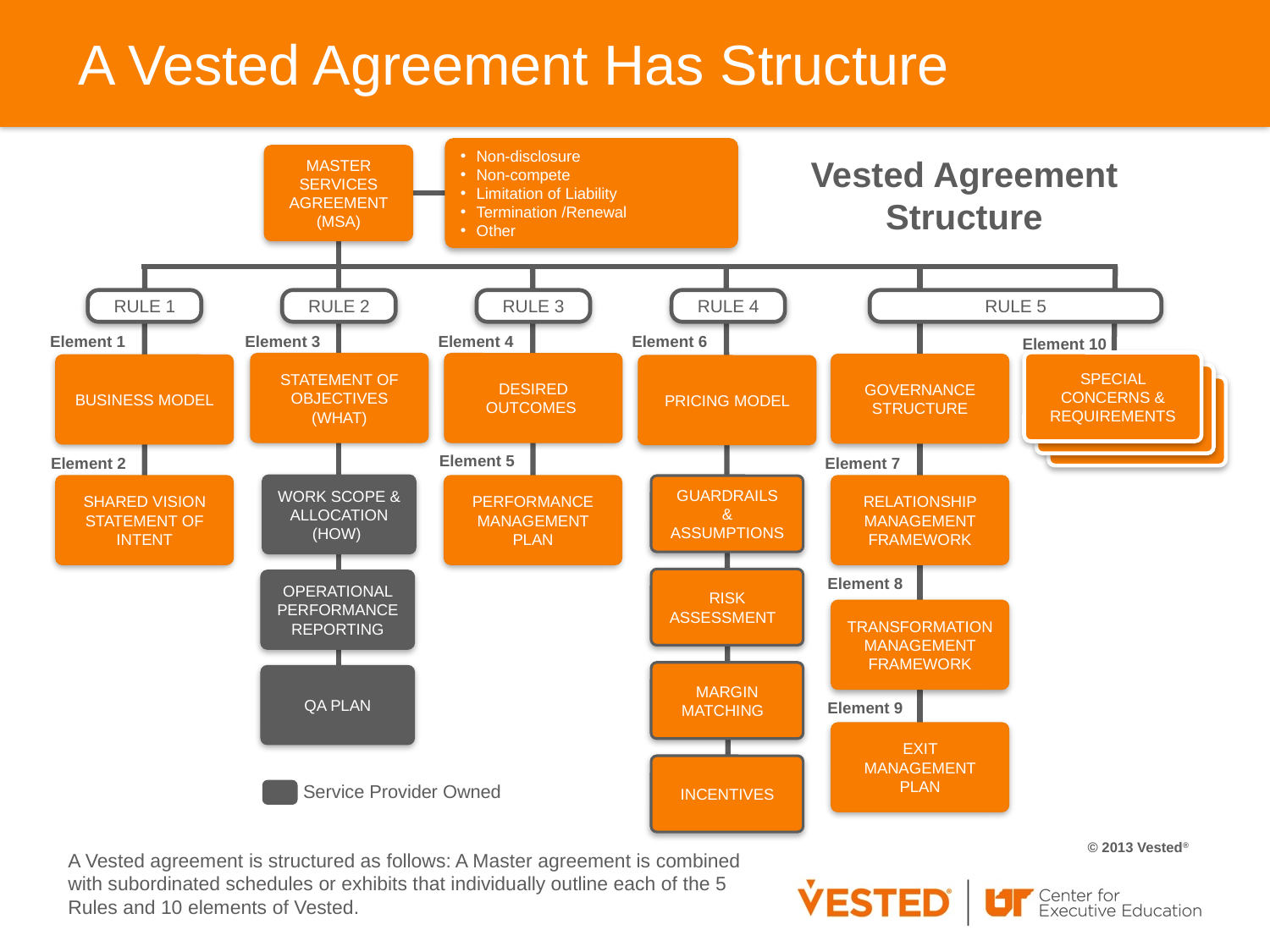

# A Vested Agreement Has Structure
Non-disclosure
Non-compete
Limitation of Liability
Termination /Renewal
Other
Vested Agreement Structure
Master Services agreement (MSA)
Rule 1
Rule 2
Rule 3
Rule 4
Rule 5
Element 1
Element 3
Element 4
Element 6
Element 10
Special Concerns & Requirements
Special Concerns & Requirements
Special Concerns & Requirements
Statement of Objectives
(What)
Desired Outcomes
Governance structure
Business Model
Pricing Model
Element 5
Element 2
Element 7
Shared Vision Statement of Intent
Work Scope & Allocation
(How)
Performance Management Plan
Guardrails
& Assumptions
Relationship Management Framework
Element 8
Risk Assessment
Operational Performance Reporting
Transformation Management Framework
Margin Matching
QA Plan
Element 9
Exit Management Plan
Incentives
Service Provider Owned

© 2013 Vested®
A Vested agreement is structured as follows: A Master agreement is combined with subordinated schedules or exhibits that individually outline each of the 5 Rules and 10 elements of Vested.